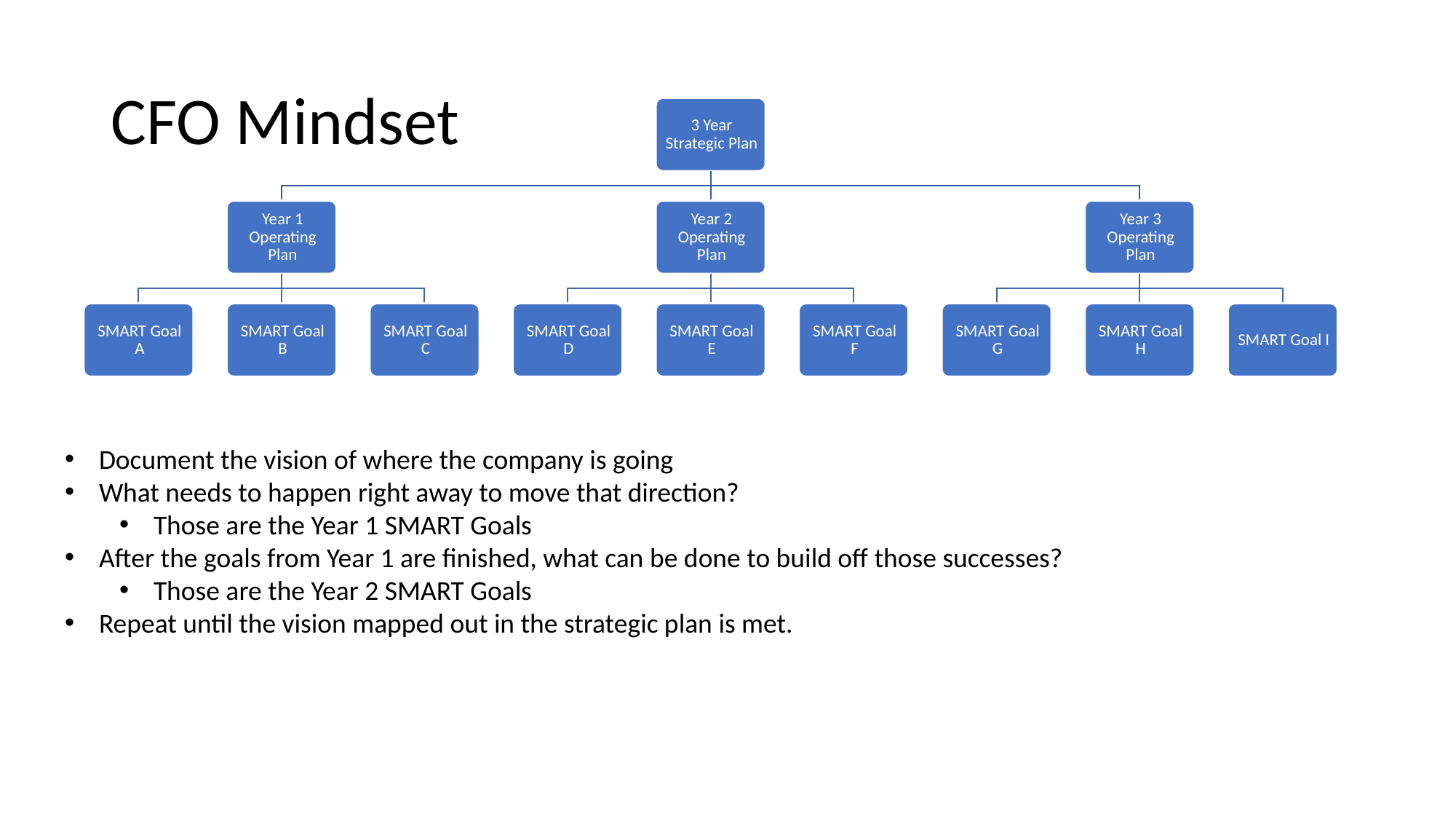

3 Year Strategic Plan
Year 1 Operating Plan
SMART Goal A
SMART Goal B
SMART Goal C
Year 2 Operating Plan
SMART Goal D
SMART Goal E
SMART Goal F
Year 3 Operating Plan
SMART Goal G
SMART Goal H
SMART Goal I
# CFO Mindset
Document the vision of where the company is going
What needs to happen right away to move that direction?
Those are the Year 1 SMART Goals
After the goals from Year 1 are finished, what can be done to build off those successes?
Those are the Year 2 SMART Goals
Repeat until the vision mapped out in the strategic plan is met.